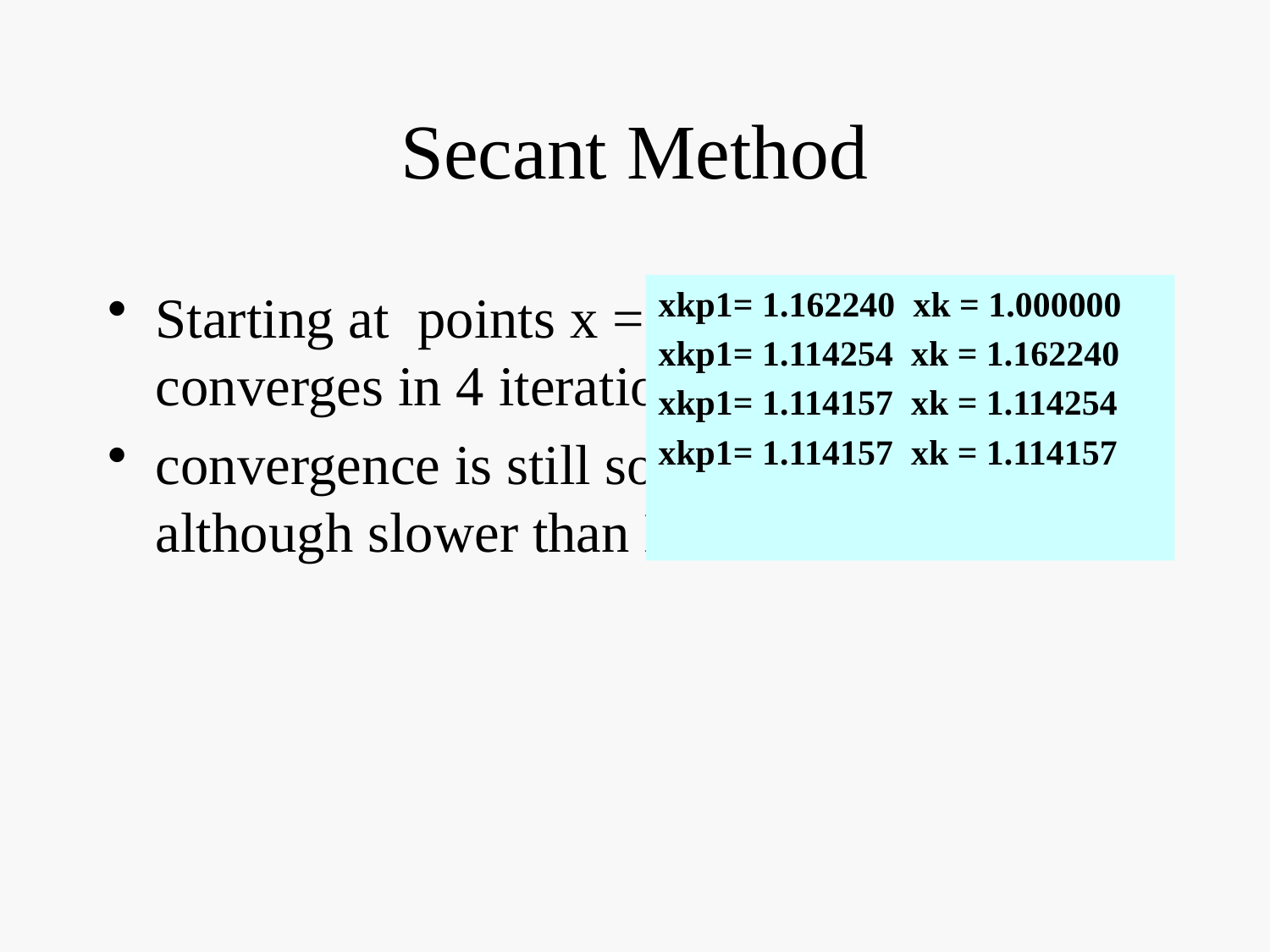

# Secant Method
Starting at  points x = 1.0 and 2.0 , converges in 4 iterations.
convergence is still somewhat superlinear, although slower than Newton’s method
xkp1= 1.162240  xk = 1.000000
xkp1= 1.114254  xk = 1.162240
xkp1= 1.114157  xk = 1.114254
xkp1= 1.114157  xk = 1.114157